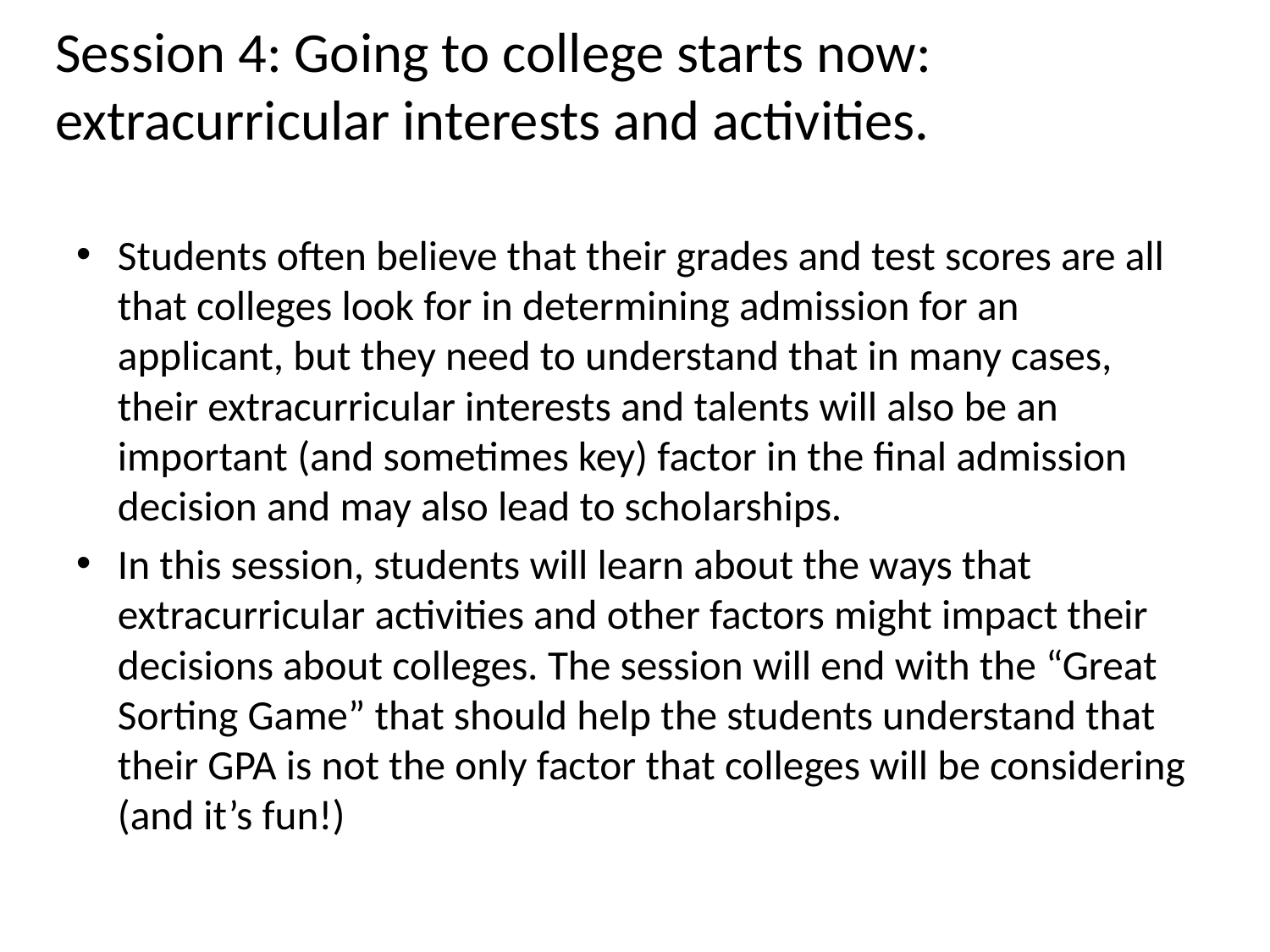

# Session 4: Going to college starts now:  extracurricular interests and activities.
Students often believe that their grades and test scores are all that colleges look for in determining admission for an applicant, but they need to understand that in many cases, their extracurricular interests and talents will also be an important (and sometimes key) factor in the final admission decision and may also lead to scholarships.
In this session, students will learn about the ways that extracurricular activities and other factors might impact their decisions about colleges. The session will end with the “Great Sorting Game” that should help the students understand that their GPA is not the only factor that colleges will be considering (and it’s fun!)